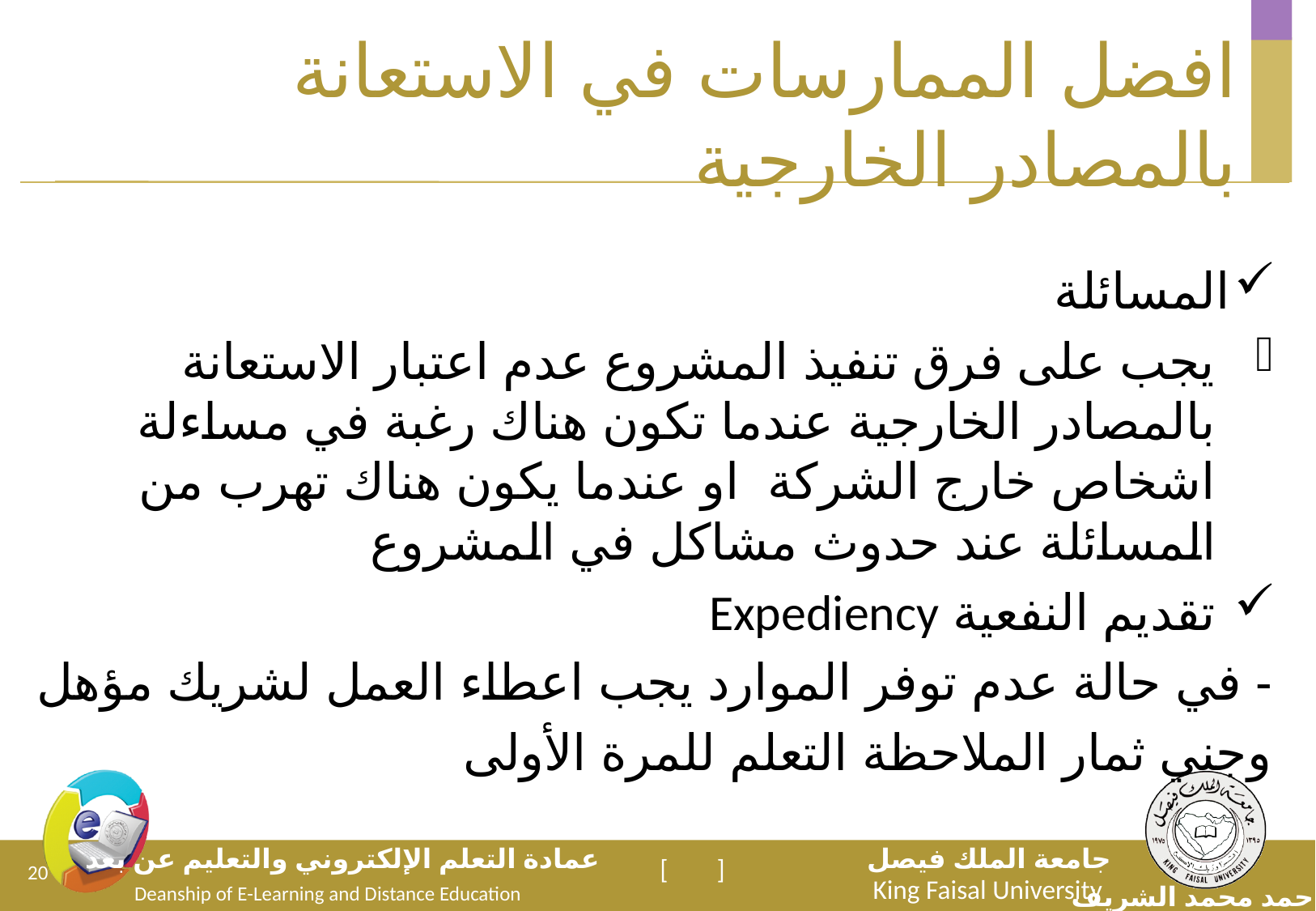

# افضل الممارسات في الاستعانة بالمصادر الخارجية

المسائلة
يجب على فرق تنفيذ المشروع عدم اعتبار الاستعانة بالمصادر الخارجية عندما تكون هناك رغبة في مساءلة اشخاص خارج الشركة  او عندما يكون هناك تهرب من المسائلة عند حدوث مشاكل في المشروع
تقديم النفعية Expediency
- في حالة عدم توفر الموارد يجب اعطاء العمل لشريك مؤهل
وجني ثمار الملاحظة التعلم للمرة الأولى
20